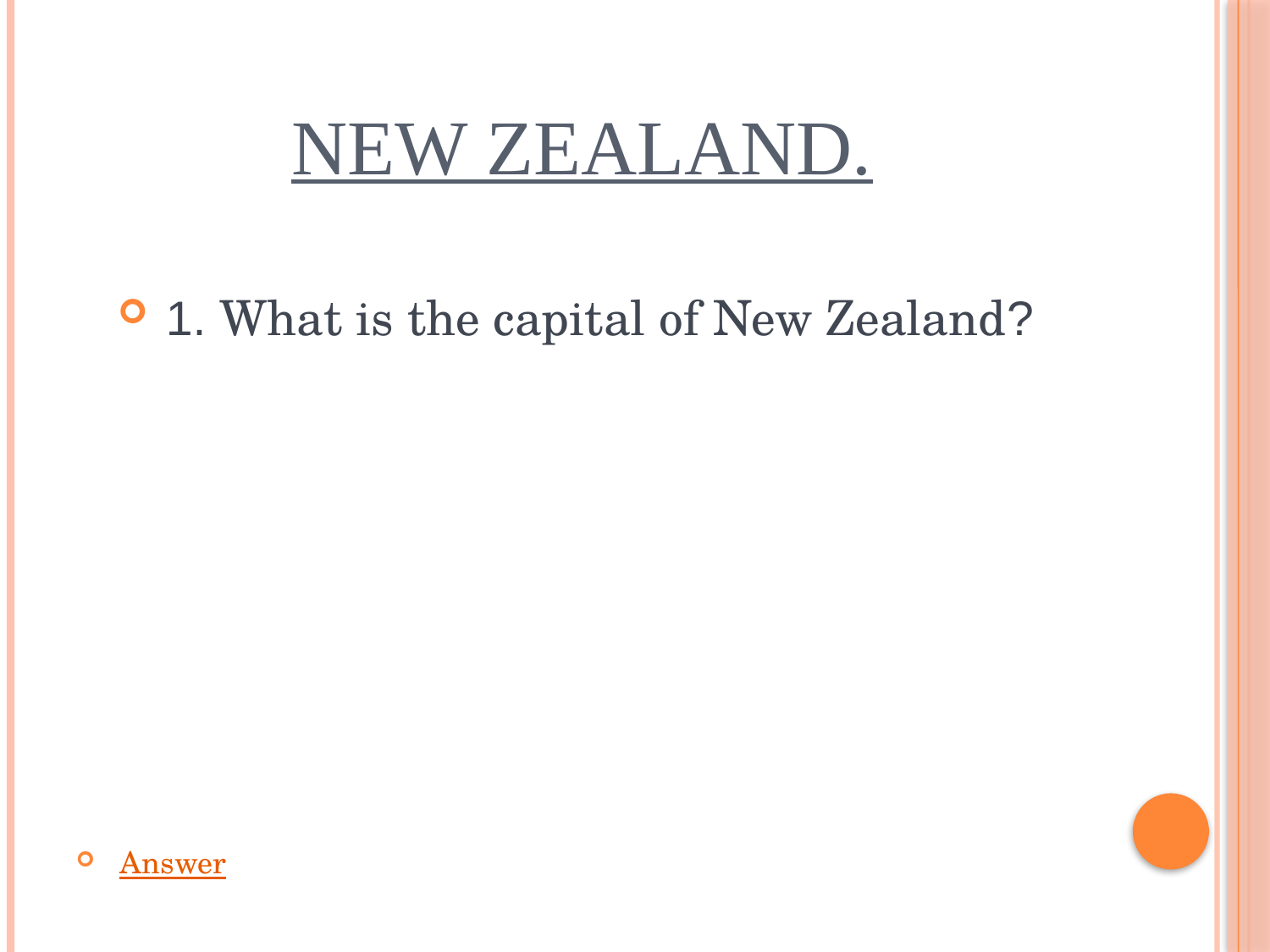

# New Zealand.
1. What is the capital of New Zealand?

 Answer